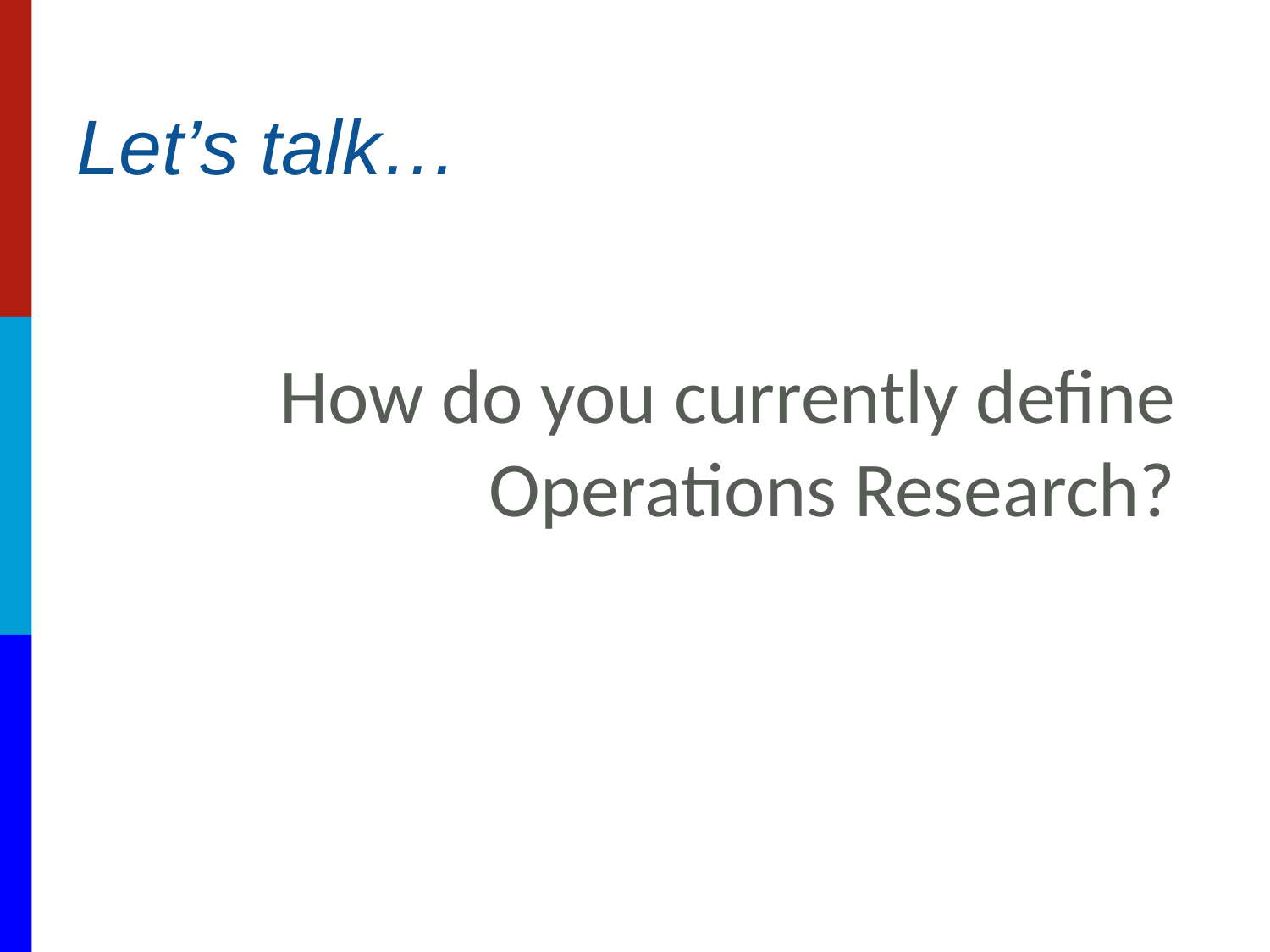

# Let’s talk…
How do you currently define Operations Research?